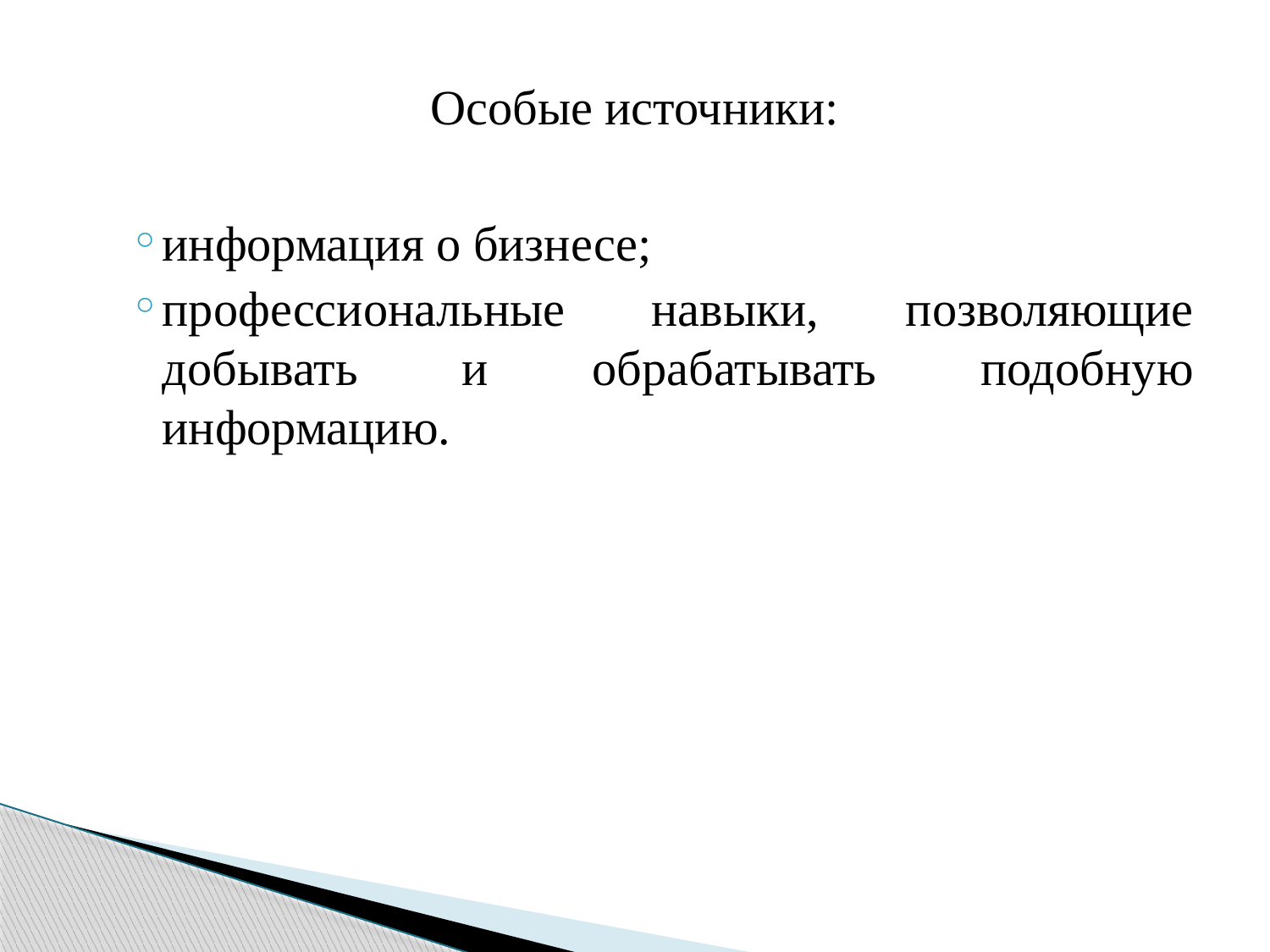

# Особые источники:
информация о бизнесе;
профессиональные навыки, позволяющие добывать и обрабатывать подобную информацию.